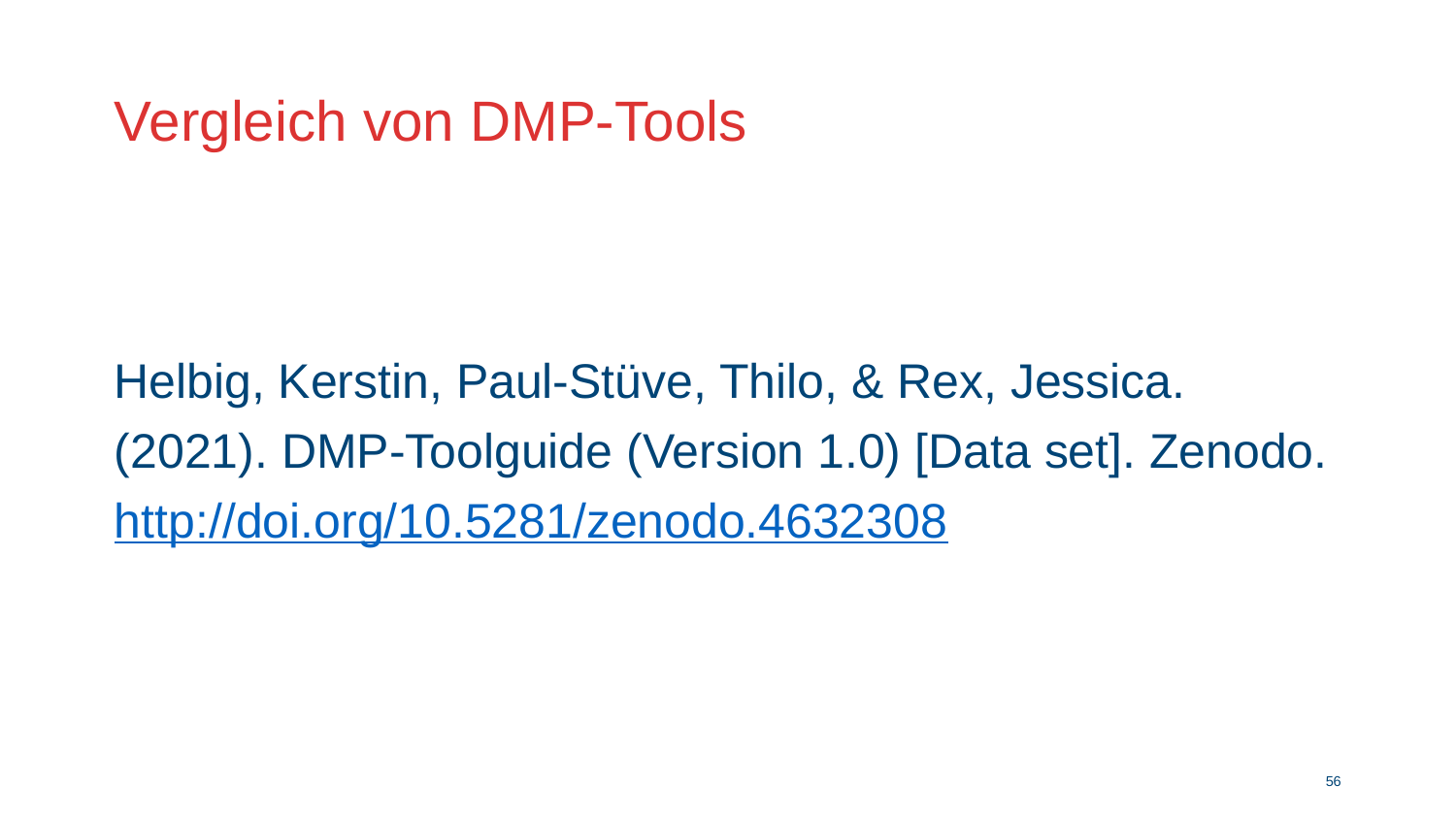

Vergleich von DMP-Tools
Helbig, Kerstin, Paul-Stüve, Thilo, & Rex, Jessica. (2021). DMP-Toolguide (Version 1.0) [Data set]. Zenodo. http://doi.org/10.5281/zenodo.4632308

56